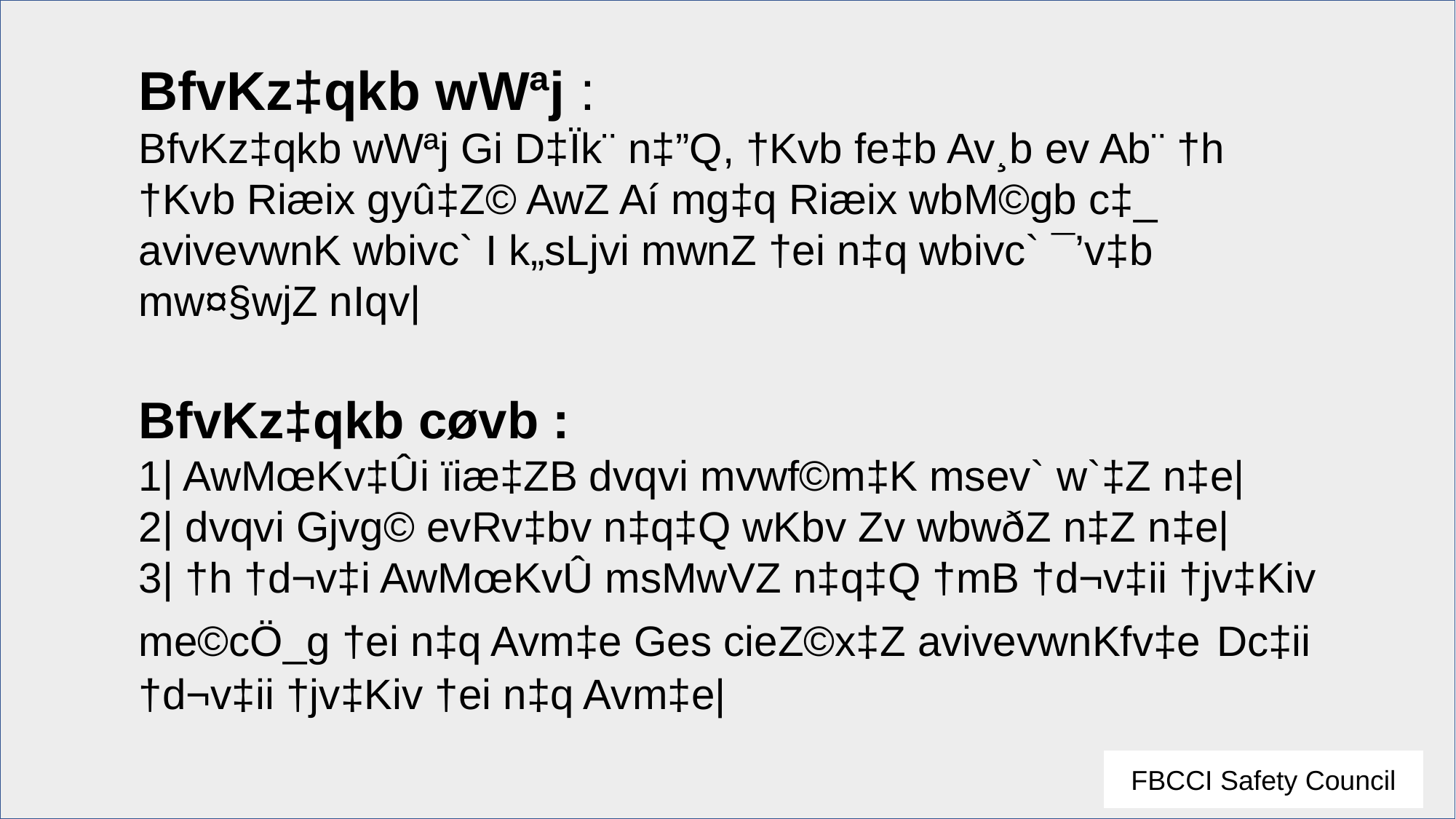

BfvKz‡qkb wWªj :
BfvKz‡qkb wWªj Gi D‡Ïk¨ n‡”Q, †Kvb fe‡b Av¸b ev Ab¨ †h †Kvb Riæix gyû‡Z© AwZ Aí mg‡q Riæix wbM©gb c‡_ avivevwnK wbivc` I k„sLjvi mwnZ †ei n‡q wbivc` ¯’v‡b mw¤§wjZ nIqv|
BfvKz‡qkb cøvb :
1| AwMœKv‡Ûi ïiæ‡ZB dvqvi mvwf©m‡K msev` w`‡Z n‡e|
2| dvqvi Gjvg© evRv‡bv n‡q‡Q wKbv Zv wbwðZ n‡Z n‡e|
3| †h †d¬v‡i AwMœKvÛ msMwVZ n‡q‡Q †mB †d¬v‡ii †jv‡Kiv me©cÖ_g †ei n‡q Avm‡e Ges cieZ©x‡Z avivevwnKfv‡e Dc‡ii †d¬v‡ii †jv‡Kiv †ei n‡q Avm‡e|
#

FBCCI Safety Council